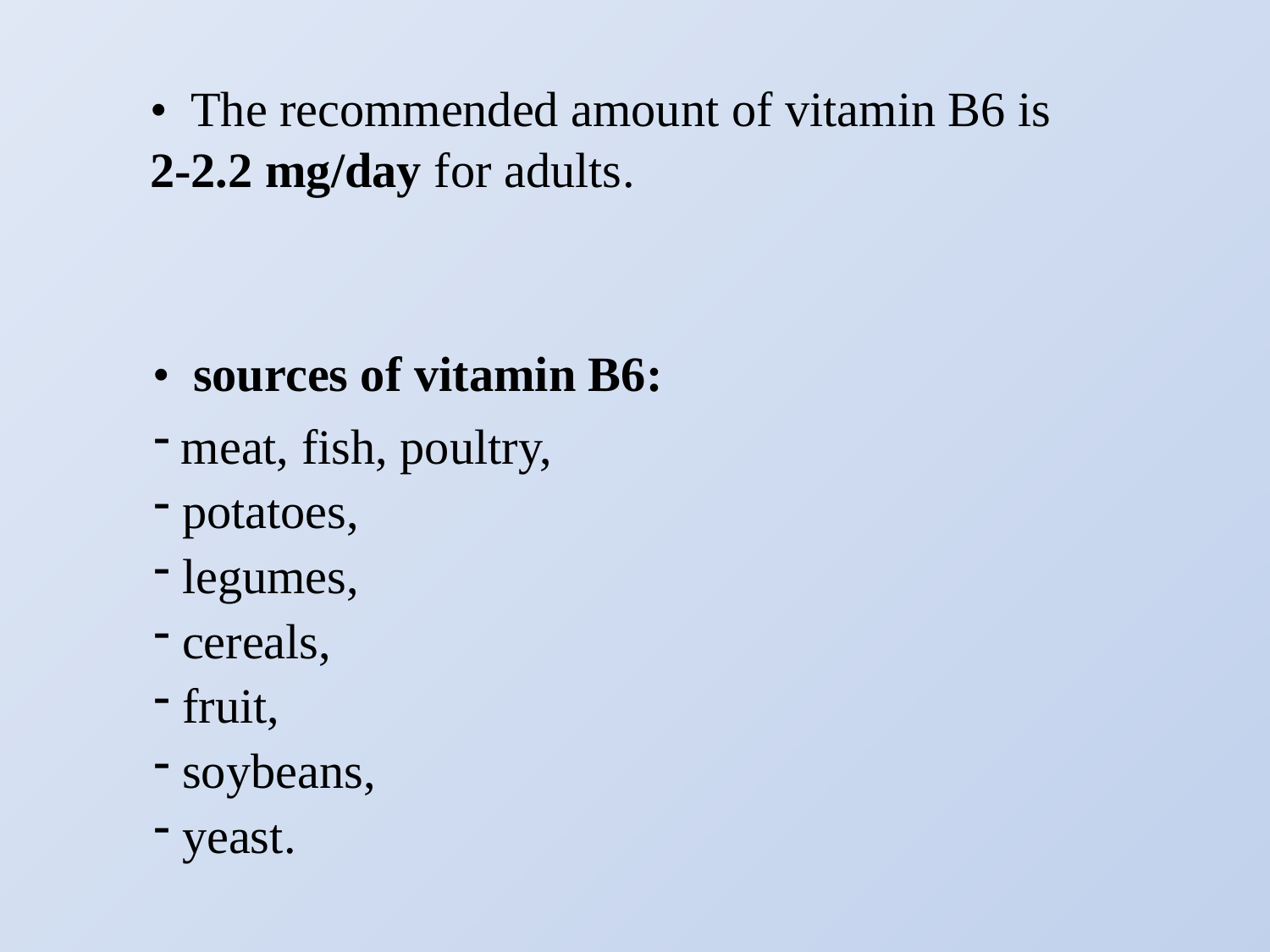

•  The recommended amount of vitamin B6 is
2-2.2 mg/day for adults.

•  sources of vitamin B6:

 meat, fish, poultry,
 potatoes,
 legumes,
 cereals,
 fruit,
 soybeans,
 yeast.